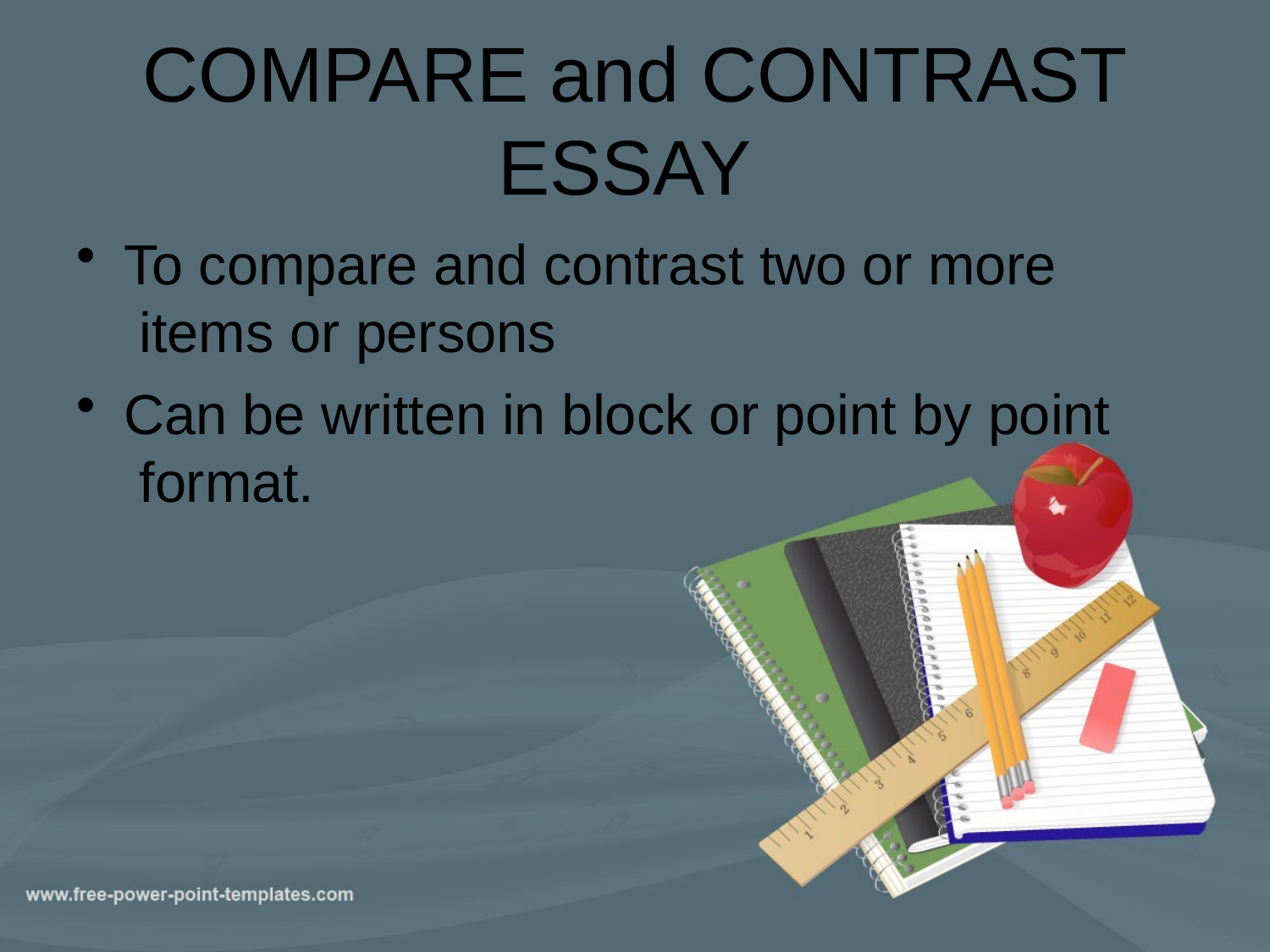

# COMPARE and CONTRAST
ESSAY
To compare and contrast two or more  items or persons
Can be written in block or point by point  format.